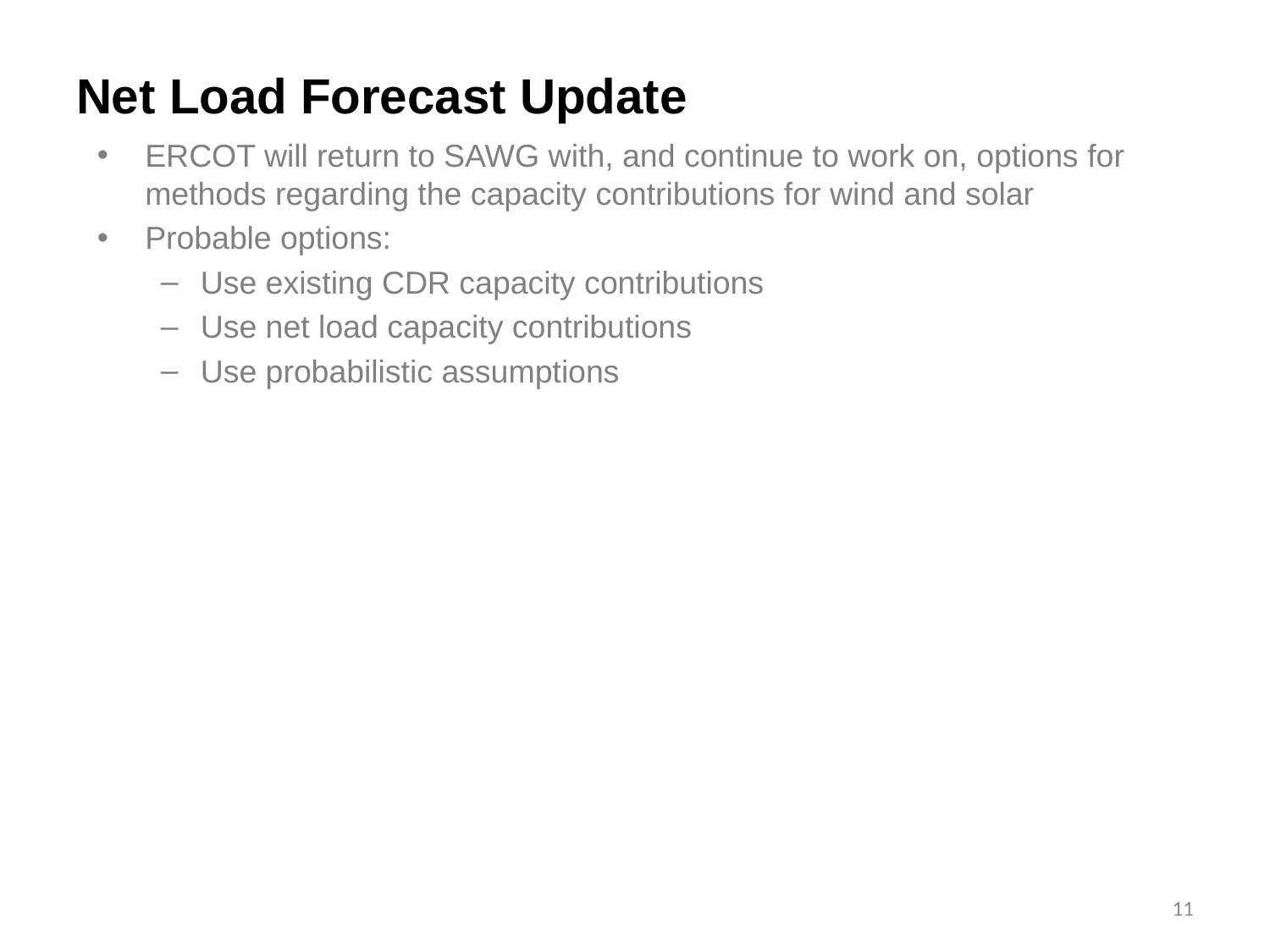

# Net Load Forecast Update
ERCOT will return to SAWG with, and continue to work on, options for methods regarding the capacity contributions for wind and solar
Probable options:
Use existing CDR capacity contributions
Use net load capacity contributions
Use probabilistic assumptions

11